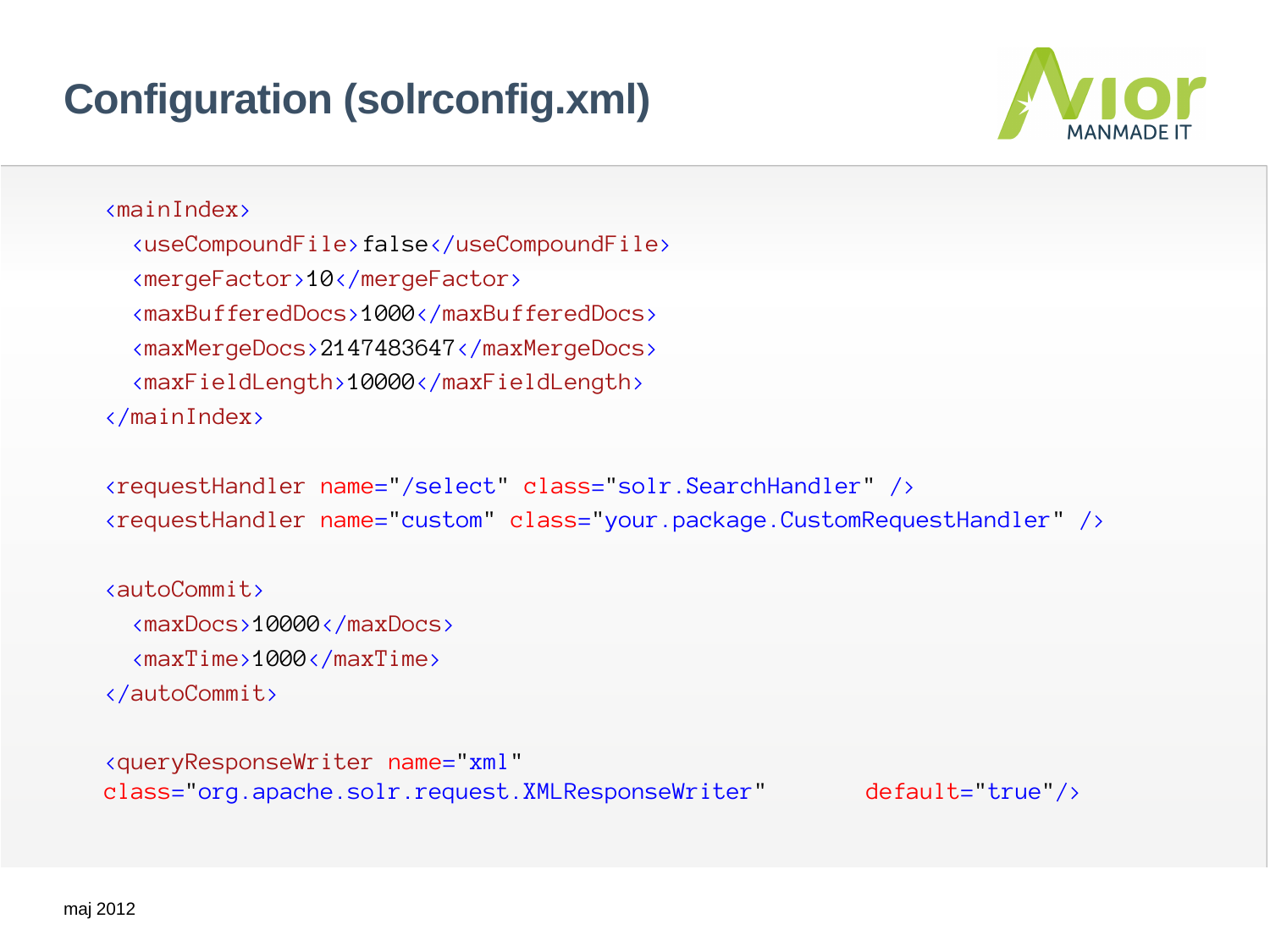

# Configuration (solrconfig.xml)
<mainIndex>
  <useCompoundFile>false</useCompoundFile>
  <mergeFactor>10</mergeFactor>
  <maxBufferedDocs>1000</maxBufferedDocs>
  <maxMergeDocs>2147483647</maxMergeDocs>
  <maxFieldLength>10000</maxFieldLength>
</mainIndex>

<requestHandler name="/select" class="solr.SearchHandler" />
<requestHandler name="custom" class="your.package.CustomRequestHandler" />

<autoCommit>
  <maxDocs>10000</maxDocs>
  <maxTime>1000</maxTime>
</autoCommit>

<queryResponseWriter name="xml" 	class="org.apache.solr.request.XMLResponseWriter" 	default="true"/>

maj 2012